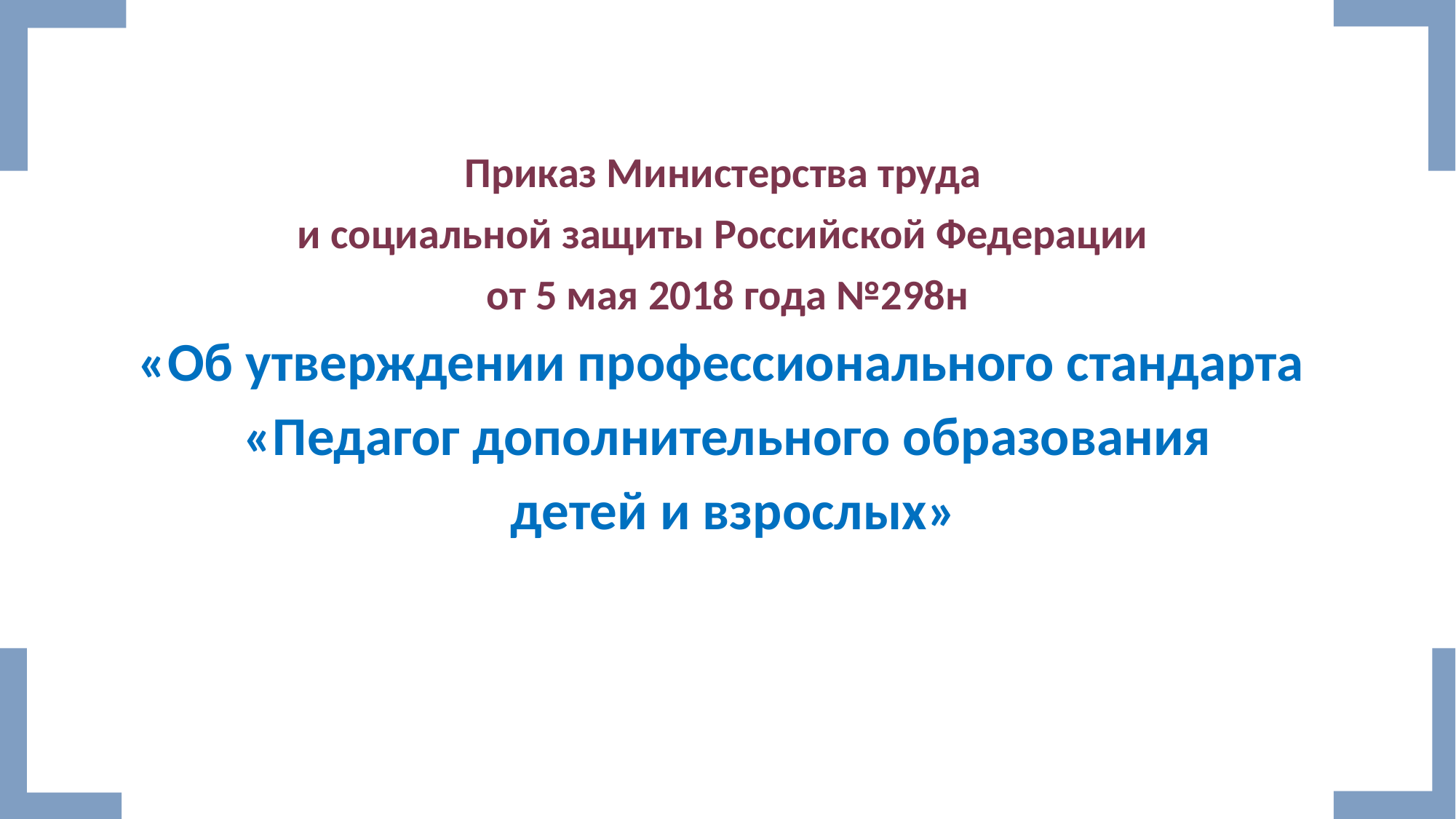

#
Приказ Министерства труда
и социальной защиты Российской Федерации
от 5 мая 2018 года №298н
«Об утверждении профессионального стандарта
«Педагог дополнительного образования
 детей и взрослых»